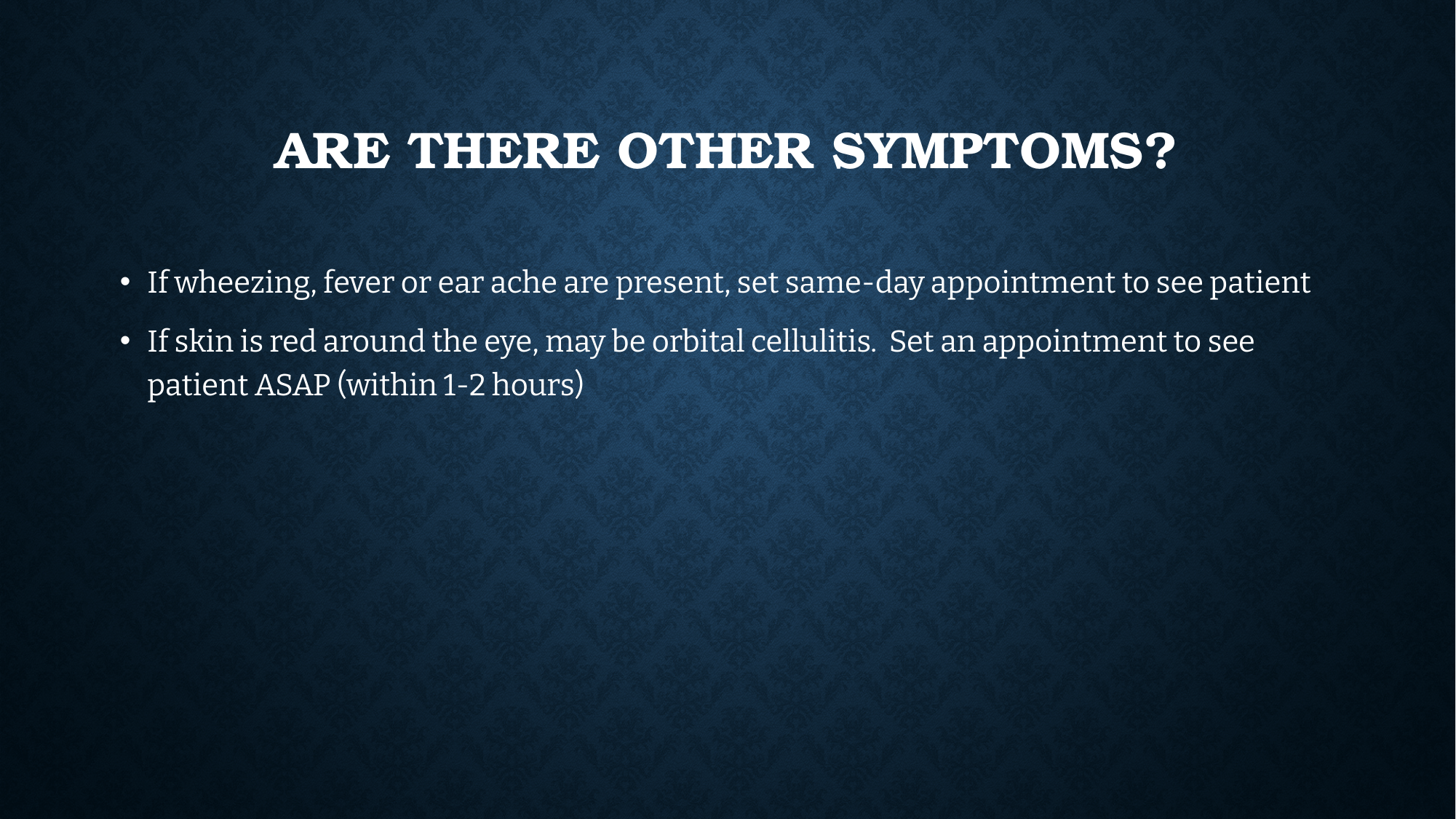

# Are there other symptoms?
If wheezing, fever or ear ache are present, set same-day appointment to see patient
If skin is red around the eye, may be orbital cellulitis.  Set an appointment to see patient ASAP (within 1-2 hours)